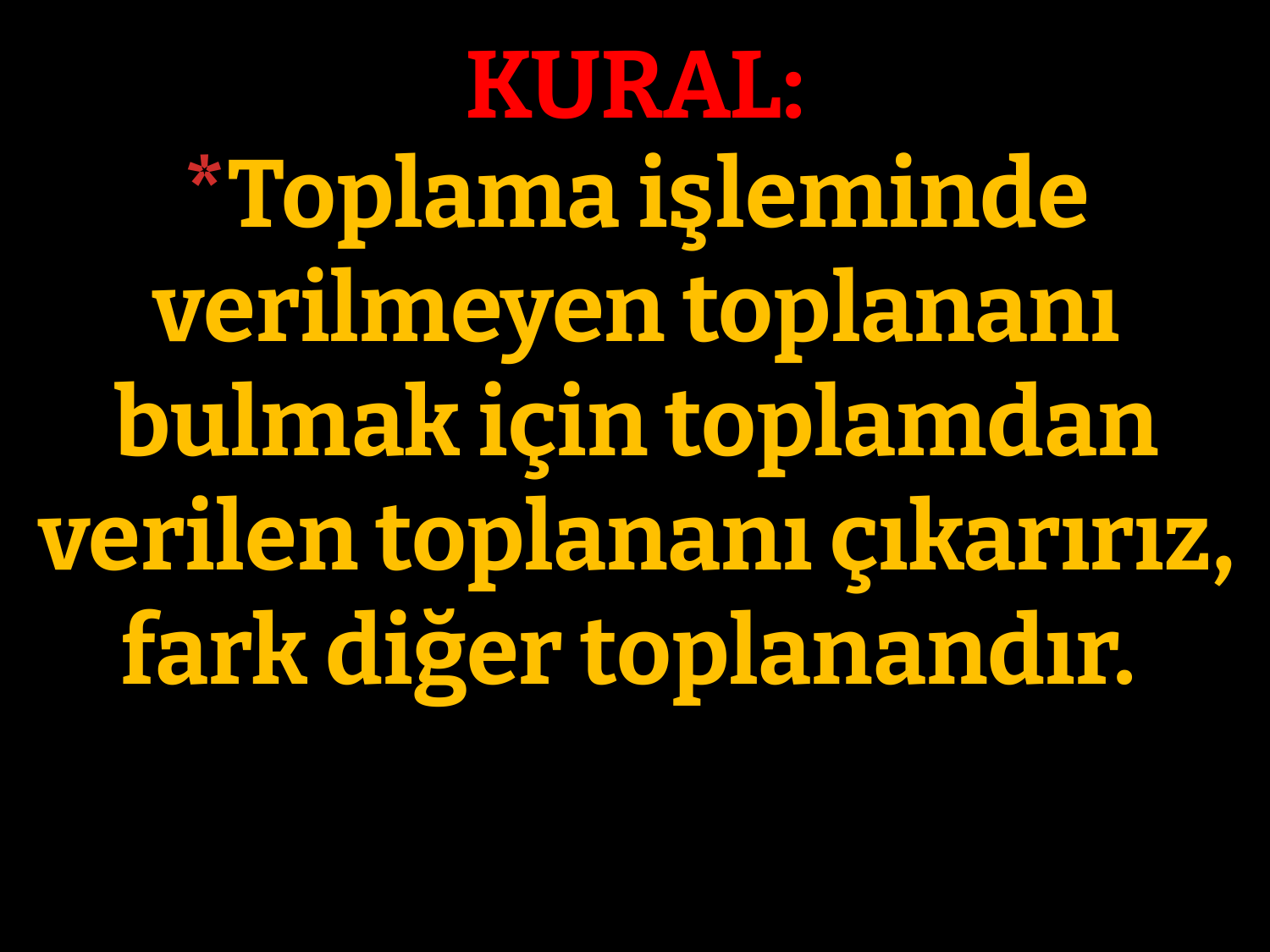

KURAL:
*Toplama işleminde verilmeyen toplananı bulmak için toplamdan verilen toplananı çıkarırız, fark diğer toplanandır.